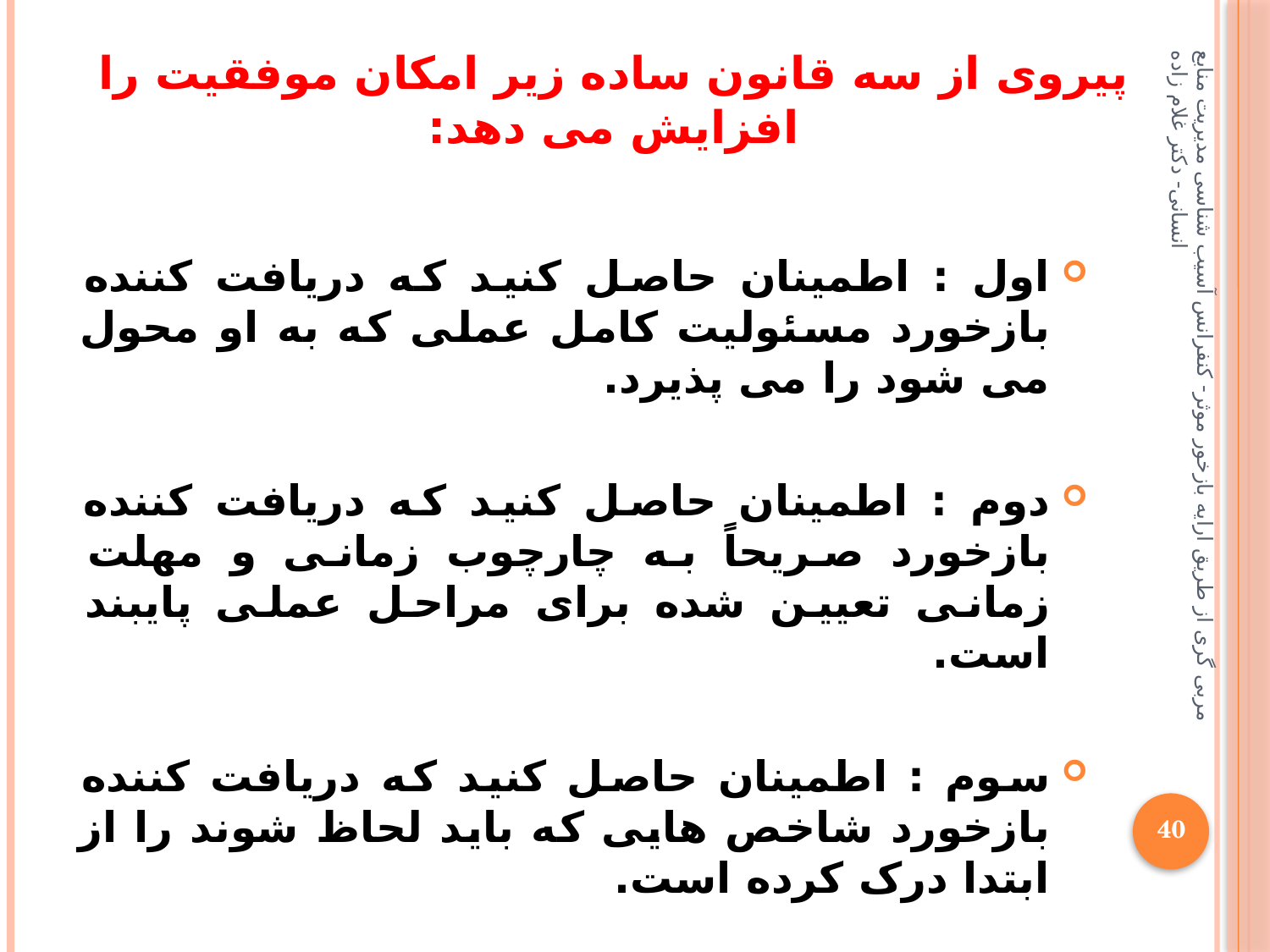

# پیروی از سه قانون ساده زیر امکان موفقیت را افزایش می دهد:
اول : اطمینان حاصل کنید که دریافت کننده بازخورد مسئولیت کامل عملی که به او محول می شود را می پذیرد.

دوم : اطمینان حاصل کنید که دریافت کننده بازخورد صریحاً به چارچوب زمانی و مهلت زمانی تعیین شده برای مراحل عملی پایبند است.

سوم : اطمینان حاصل کنید که دریافت کننده بازخورد شاخص هایی که باید لحاظ شوند را از ابتدا درک کرده است.

مربی گری از طریق ارایه بازخور موثر- کنفرانس آسیب شناسی مدیریت منابع انسانی- دکتر غلام زاده
40